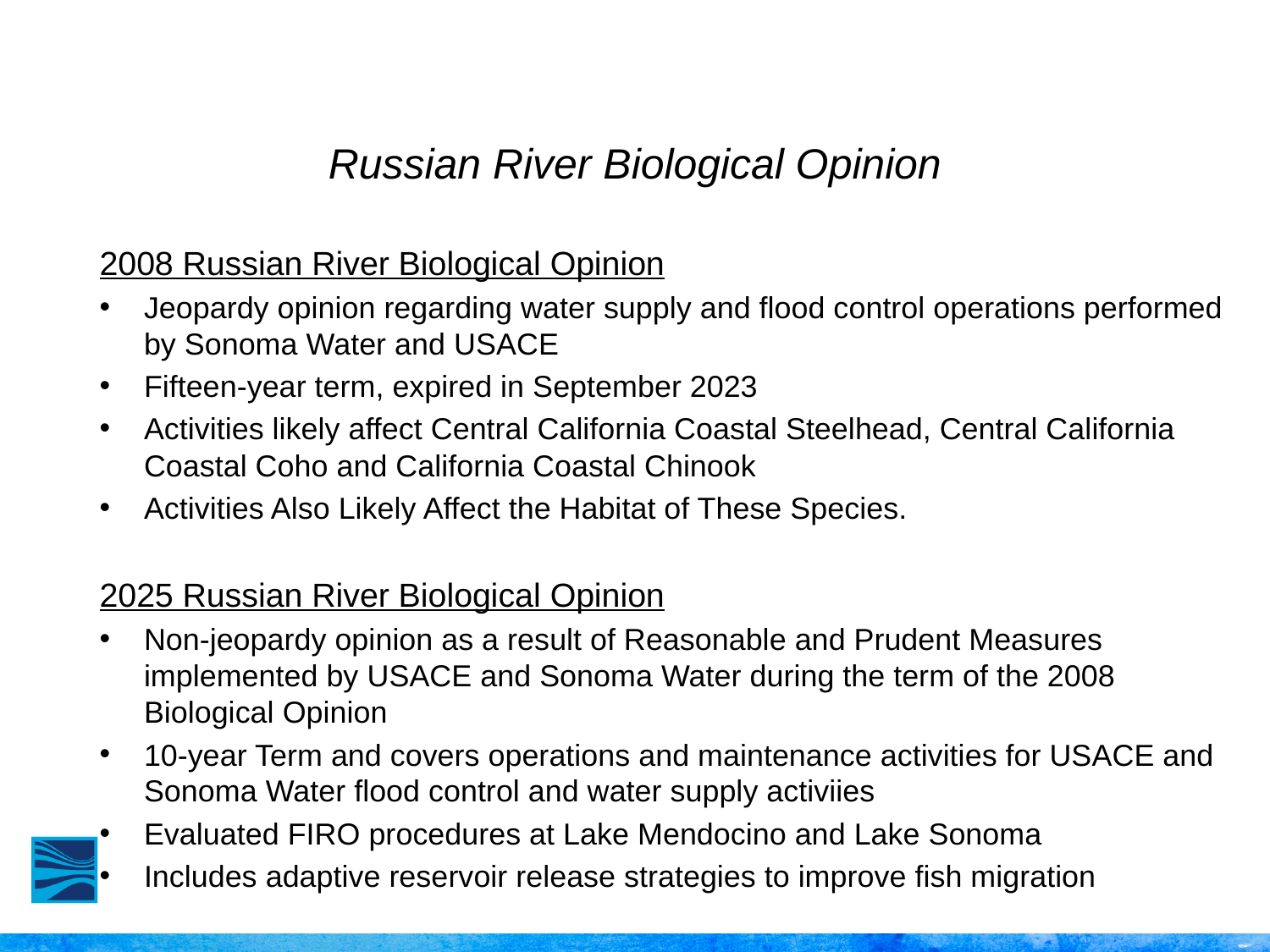

# Russian River Biological Opinion
2008 Russian River Biological Opinion
Jeopardy opinion regarding water supply and flood control operations performed by Sonoma Water and USACE
Fifteen-year term, expired in September 2023
Activities likely affect Central California Coastal Steelhead, Central California Coastal Coho and California Coastal Chinook
Activities Also Likely Affect the Habitat of These Species.

2025 Russian River Biological Opinion
Non-jeopardy opinion as a result of Reasonable and Prudent Measures implemented by USACE and Sonoma Water during the term of the 2008 Biological Opinion
10-year Term and covers operations and maintenance activities for USACE and Sonoma Water flood control and water supply activiies
Evaluated FIRO procedures at Lake Mendocino and Lake Sonoma
Includes adaptive reservoir release strategies to improve fish migration